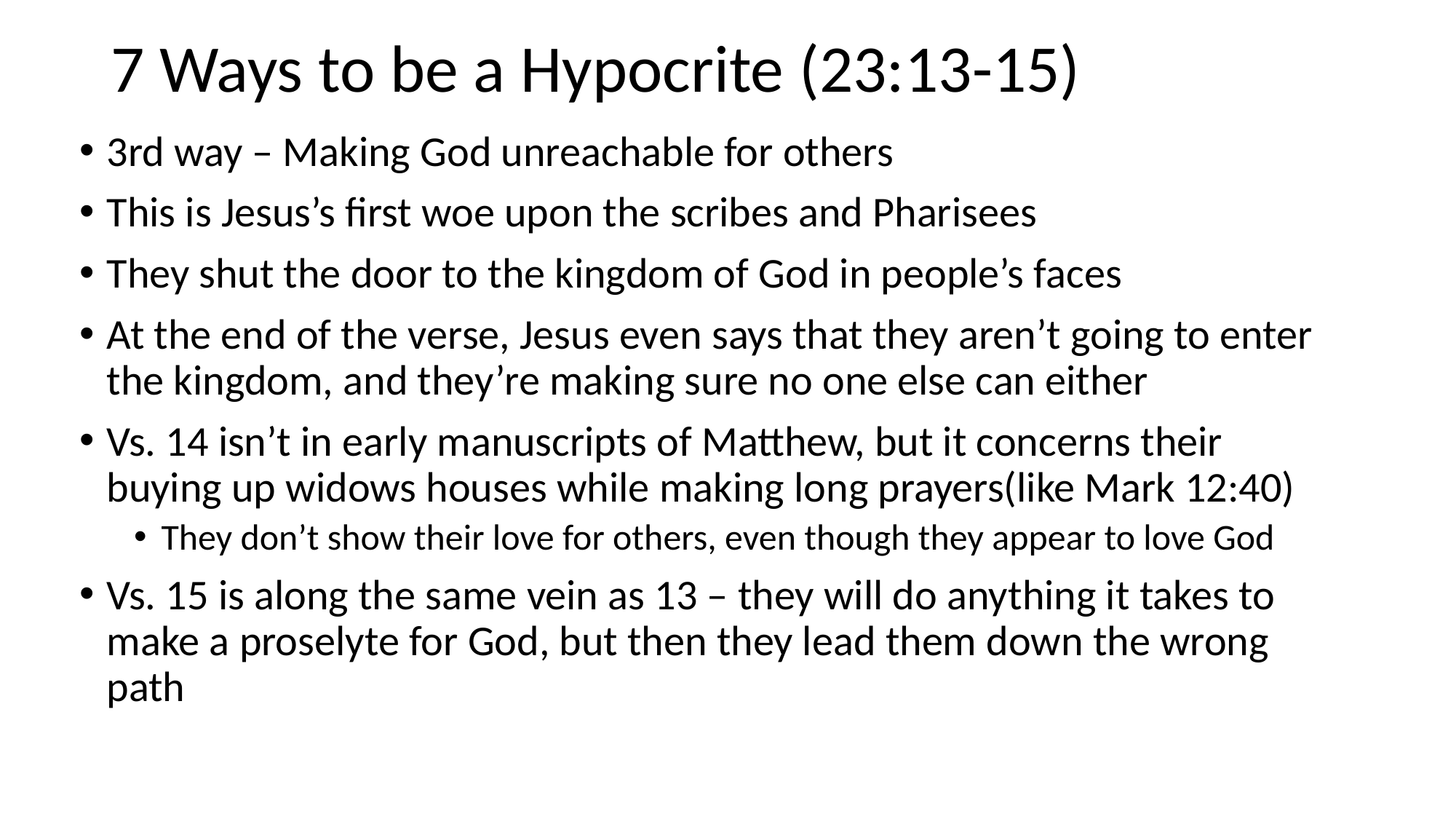

# 7 Ways to be a Hypocrite (23:13-15)
3rd way – Making God unreachable for others
This is Jesus’s first woe upon the scribes and Pharisees
They shut the door to the kingdom of God in people’s faces
At the end of the verse, Jesus even says that they aren’t going to enter the kingdom, and they’re making sure no one else can either
Vs. 14 isn’t in early manuscripts of Matthew, but it concerns their buying up widows houses while making long prayers(like Mark 12:40)
They don’t show their love for others, even though they appear to love God
Vs. 15 is along the same vein as 13 – they will do anything it takes to make a proselyte for God, but then they lead them down the wrong path